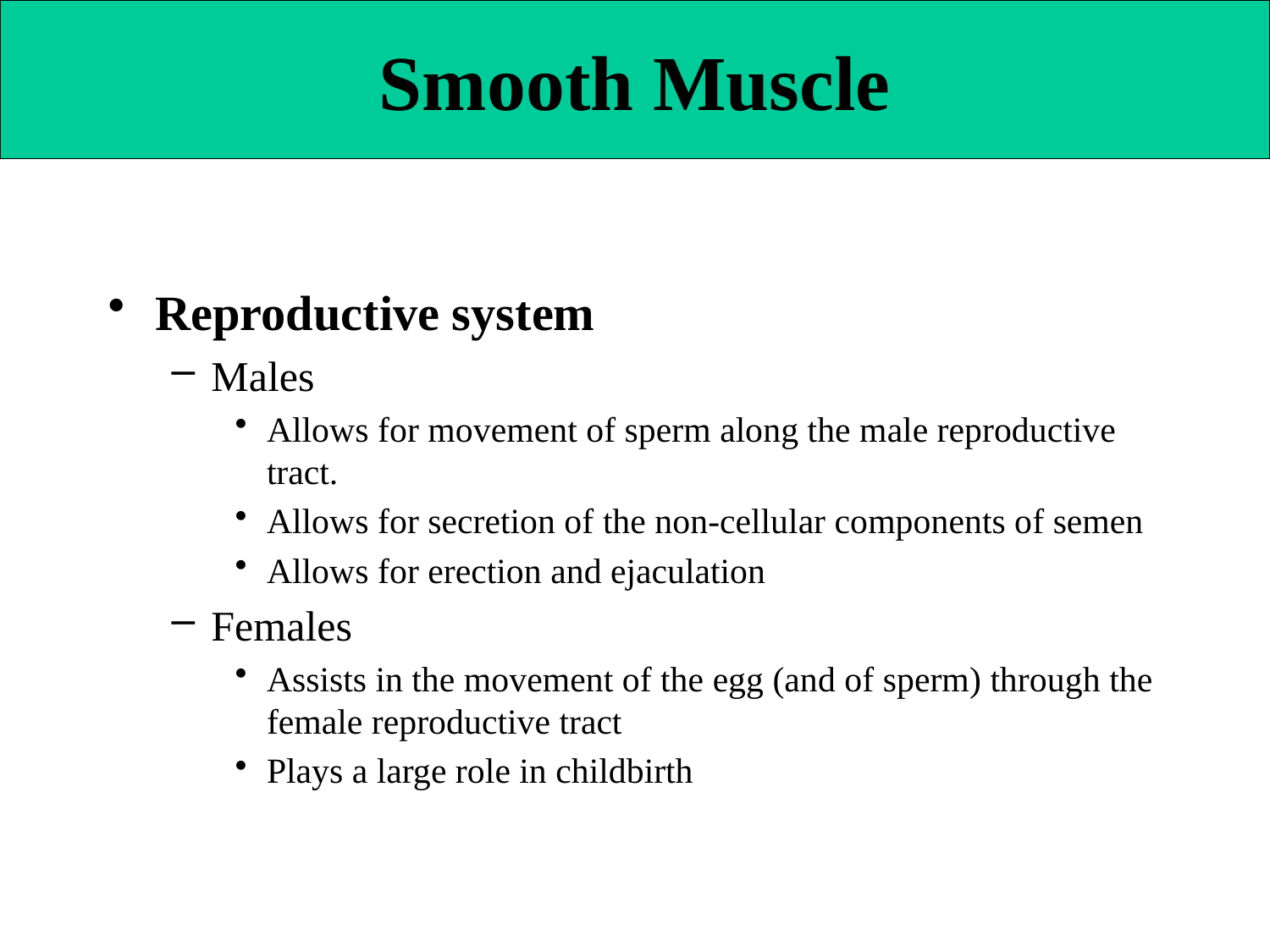

# Smooth Muscle
Reproductive system
Males
Allows for movement of sperm along the male reproductive tract.
Allows for secretion of the non-cellular components of semen
Allows for erection and ejaculation
Females
Assists in the movement of the egg (and of sperm) through the female reproductive tract
Plays a large role in childbirth